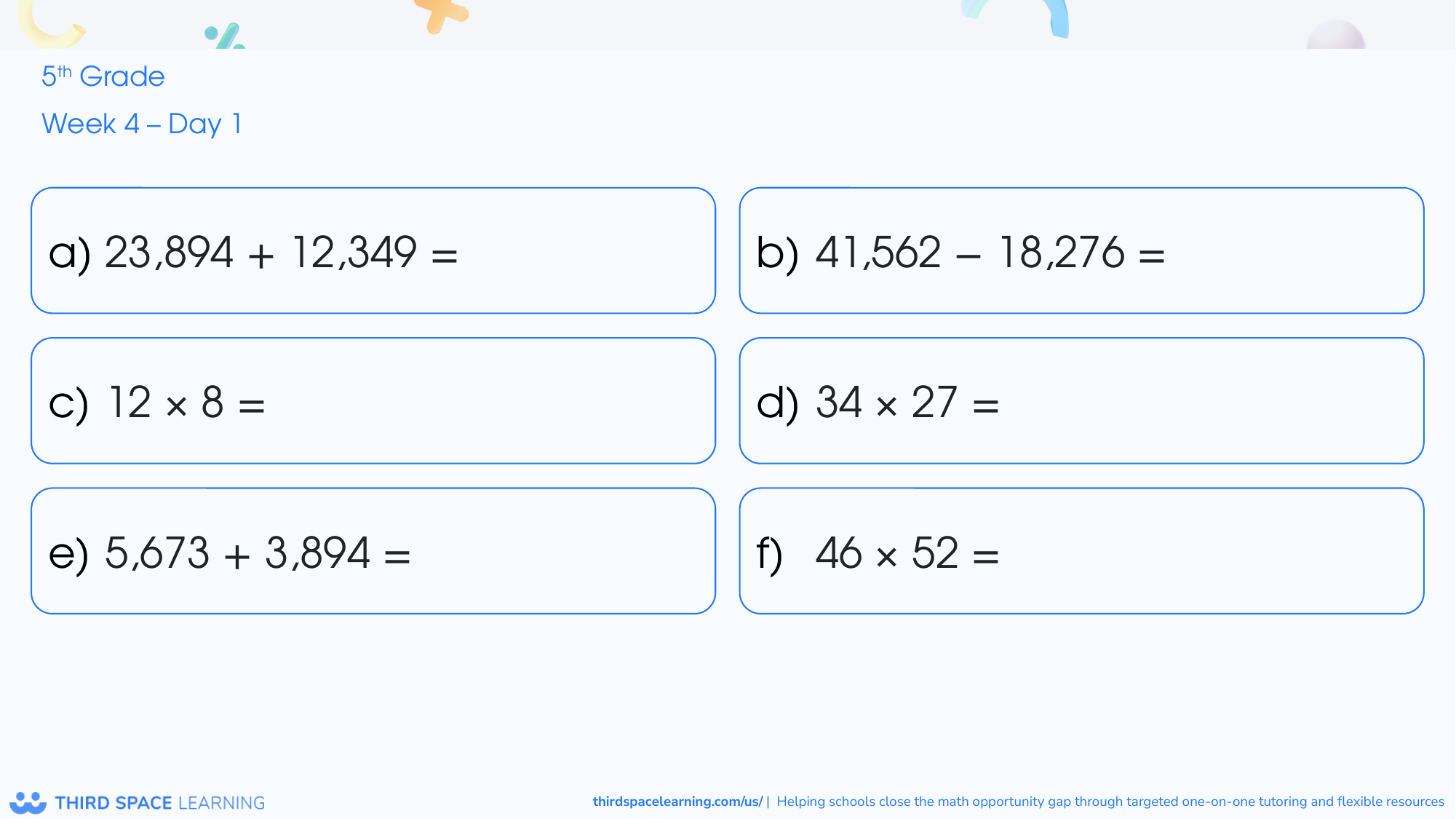

5th Grade
Week 4 – Day 1
23,894 + 12,349 =
41,562 − 18,276 =
12 × 8 =
34 × 27 =
5,673 + 3,894 =
46 × 52 =